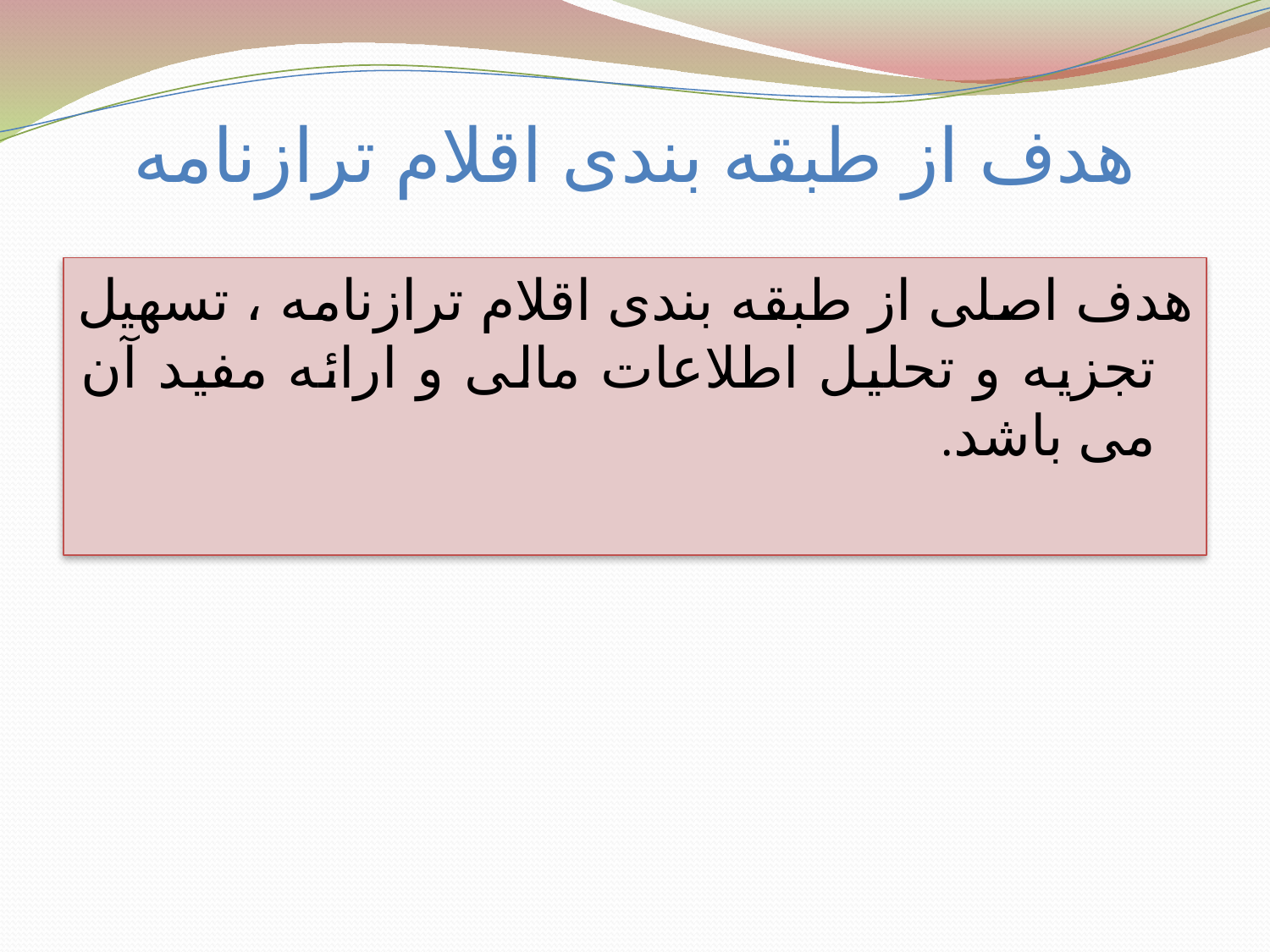

# هدف از طبقه بندی اقلام ترازنامه
هدف اصلی از طبقه بندی اقلام ترازنامه ، تسهیل تجزیه و تحلیل اطلاعات مالی و ارائه مفید آن می باشد.